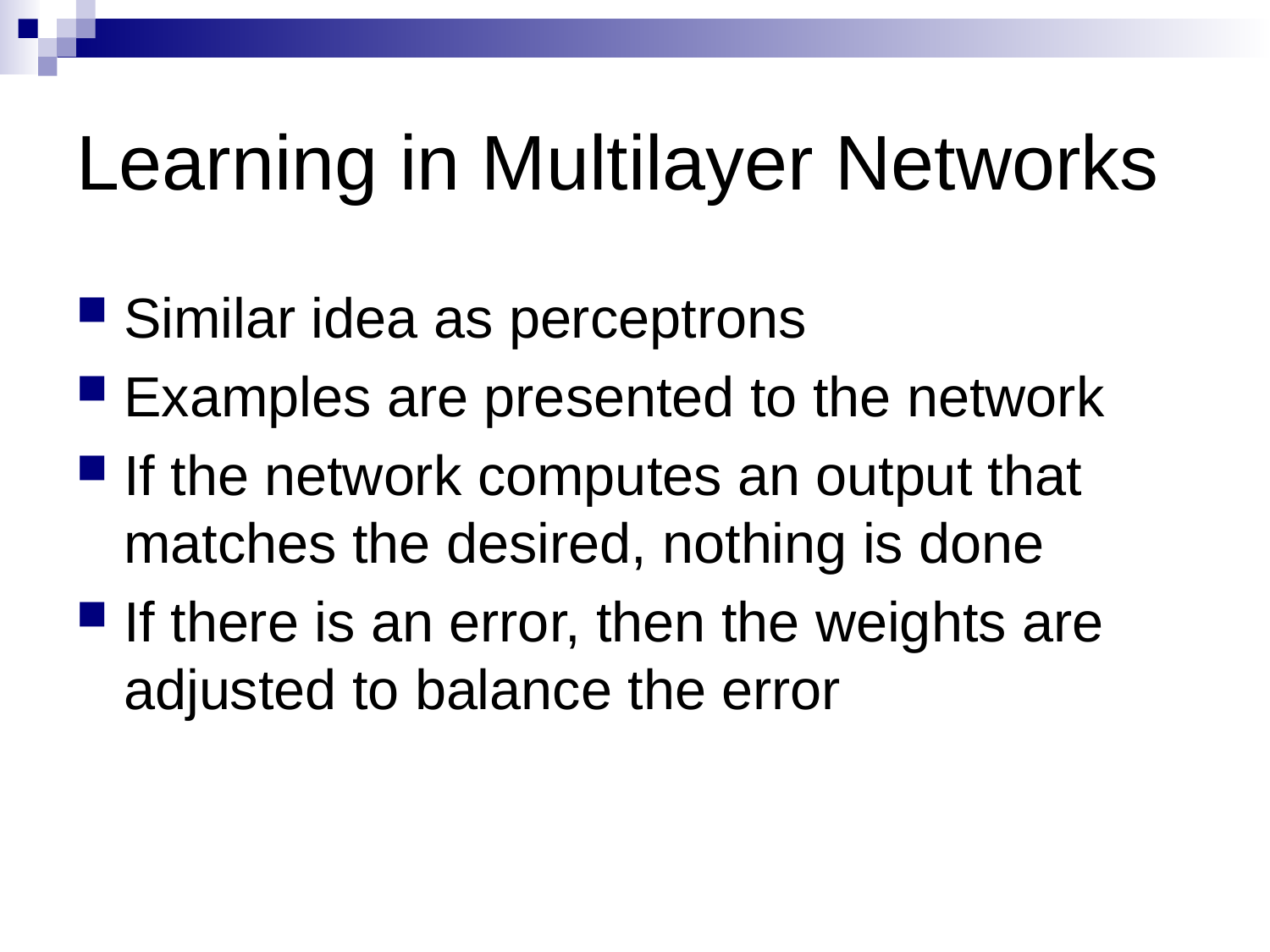

# Learning in Multilayer Networks
Similar idea as perceptrons
Examples are presented to the network
If the network computes an output that matches the desired, nothing is done
If there is an error, then the weights are adjusted to balance the error